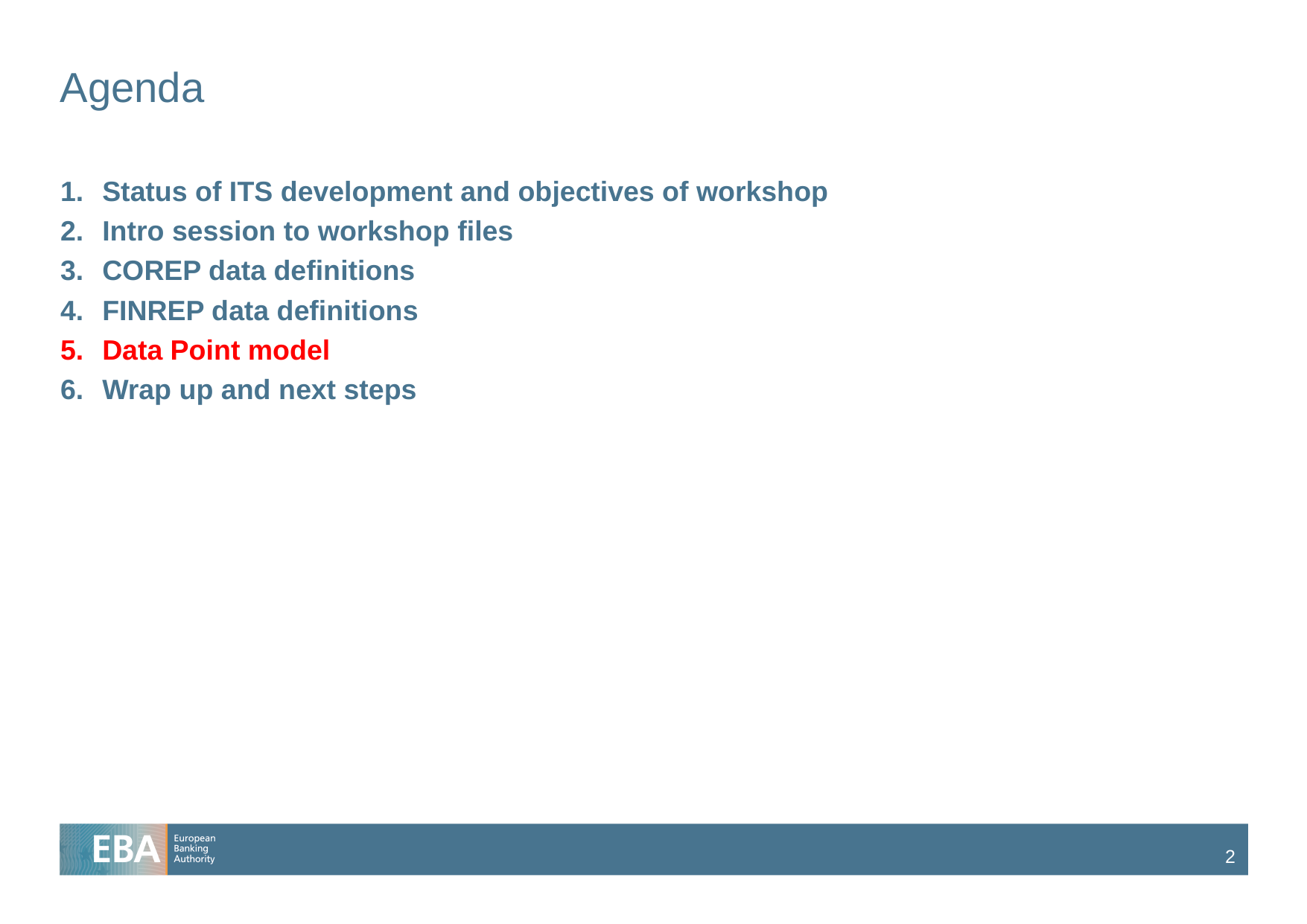

# Agenda
Status of ITS development and objectives of workshop
Intro session to workshop files
COREP data definitions
FINREP data definitions
Data Point model
Wrap up and next steps